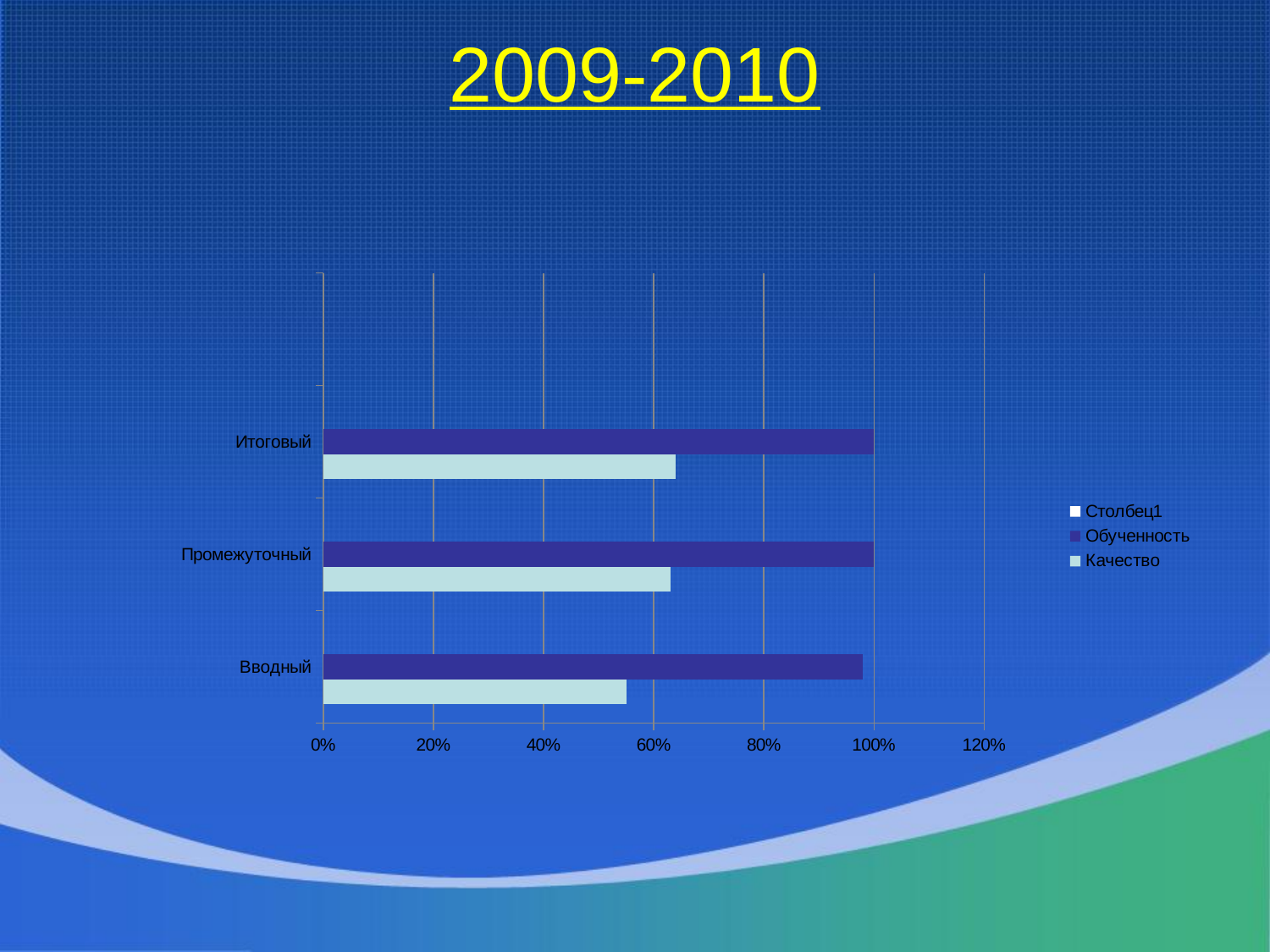

# 2009-2010

### Chart

| Category | Качество | Обученность | Столбец1 |
|---|---|---|---|
| Вводный | 0.55 | 0.98 | None |
| Промежуточный | 0.630000000000001 | 1.0 | None |
| Итоговый | 0.640000000000001 | 1.0 | None |